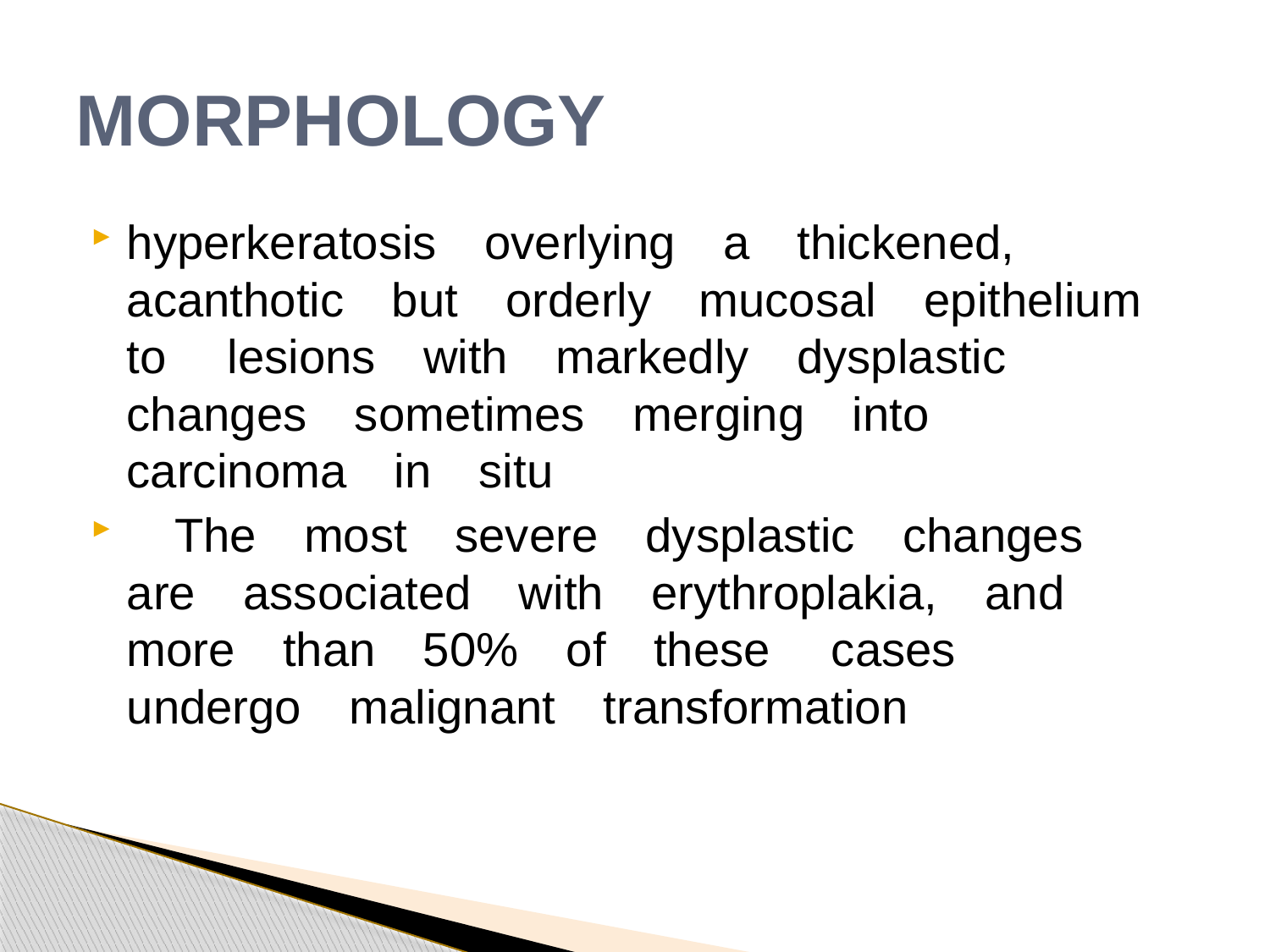

# MORPHOLOGY
hyperkeratosis overlying a thickened, acanthotic but orderly mucosal epithelium to  lesions with markedly dysplastic changes sometimes merging into  carcinoma in situ
 The most severe dysplastic changes  are associated with erythroplakia, and more than 50% of these  cases undergo malignant transformation